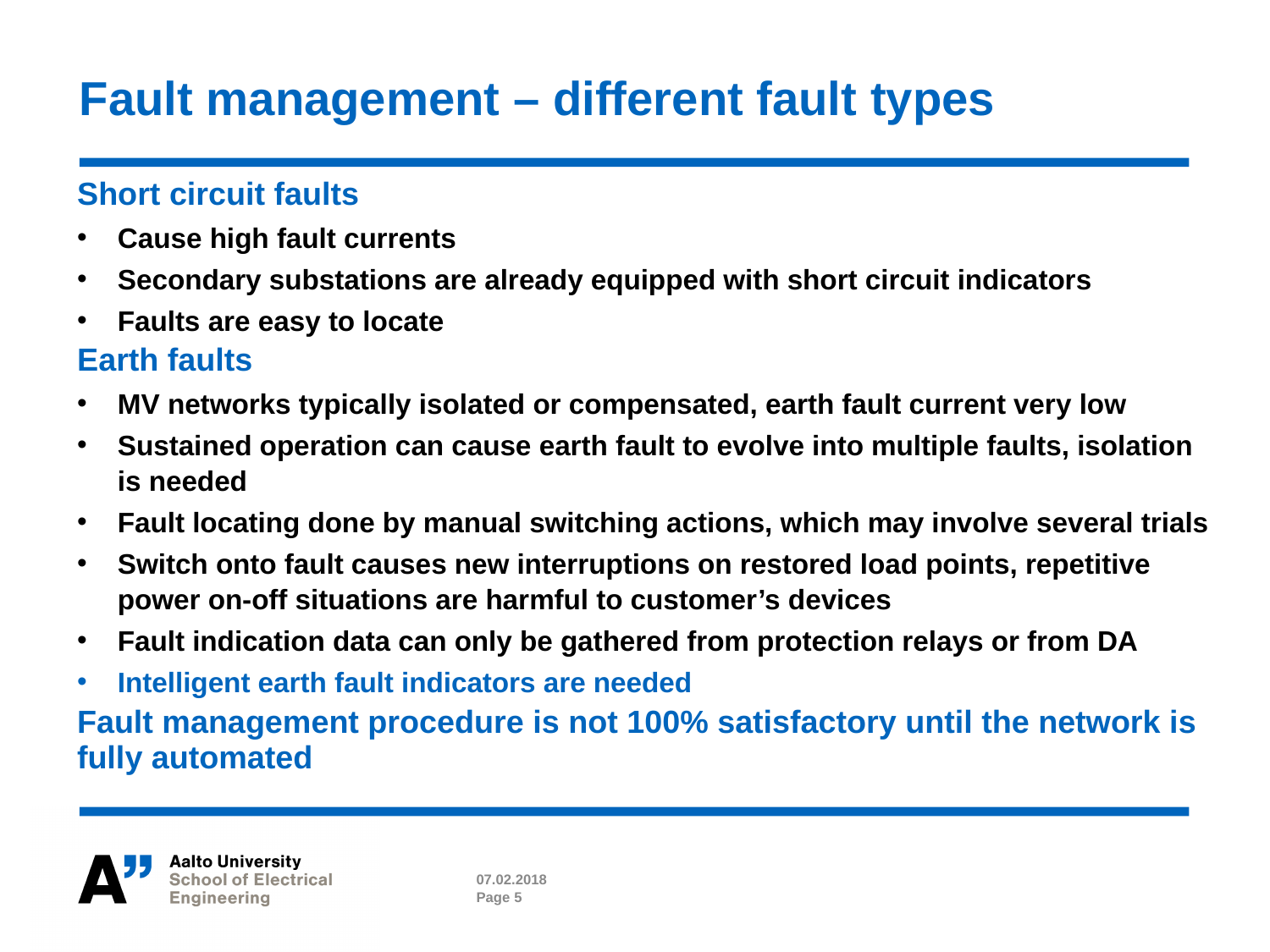

# Fault management – different fault types
Short circuit faults
Cause high fault currents
Secondary substations are already equipped with short circuit indicators
Faults are easy to locate
Earth faults
MV networks typically isolated or compensated, earth fault current very low
Sustained operation can cause earth fault to evolve into multiple faults, isolation is needed
Fault locating done by manual switching actions, which may involve several trials
Switch onto fault causes new interruptions on restored load points, repetitive power on-off situations are harmful to customer’s devices
Fault indication data can only be gathered from protection relays or from DA
Intelligent earth fault indicators are needed
Fault management procedure is not 100% satisfactory until the network is fully automated

07.02.2018
Page 5